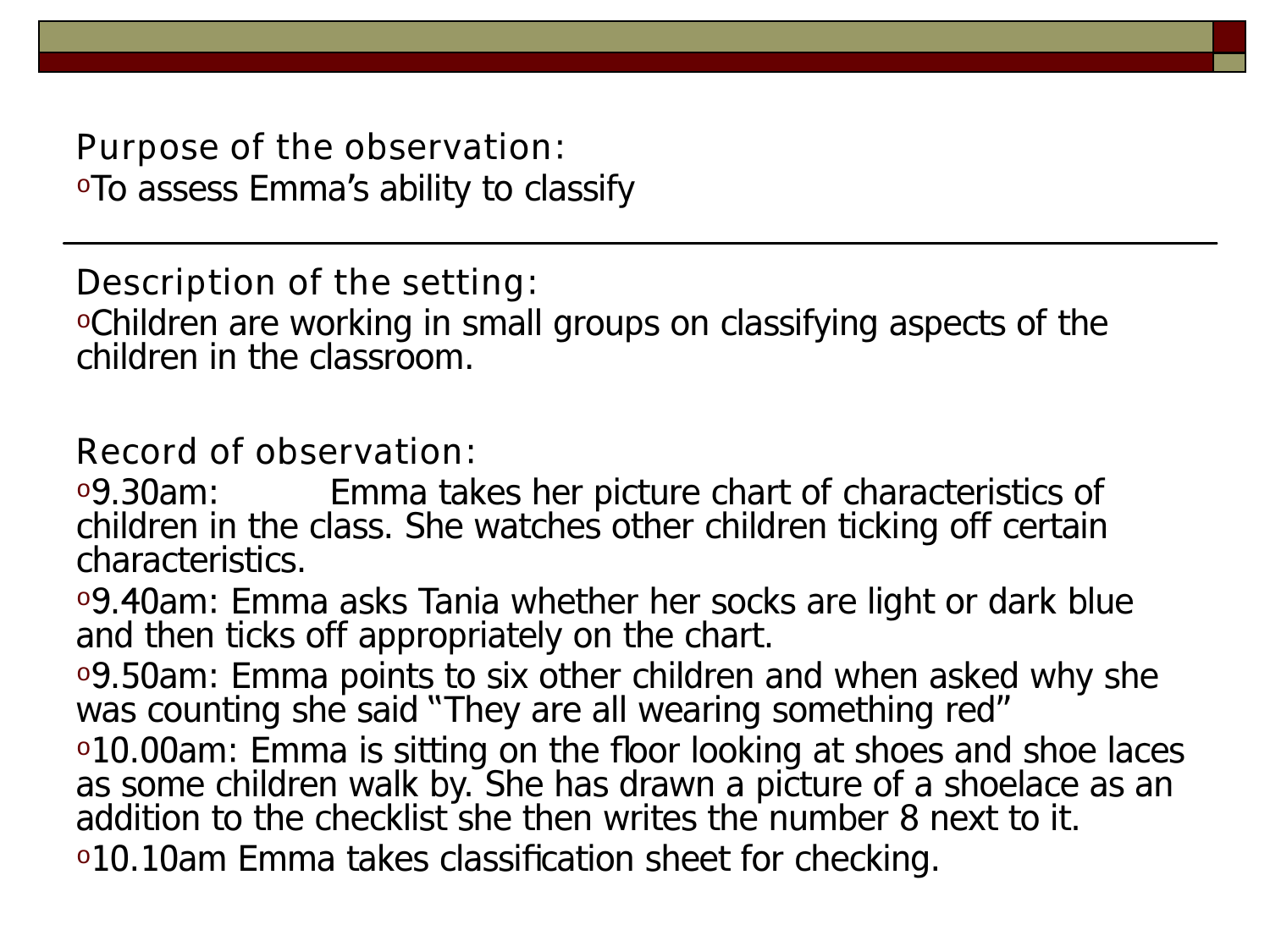

Purpose of the observation:
To assess Emma’s ability to classify

Description of the setting:
Children are working in small groups on classifying aspects of the children in the classroom.

Record of observation:
9.30am:	Emma takes her picture chart of characteristics of children in the class. She watches other children ticking off certain characteristics.
9.40am: Emma asks Tania whether her socks are light or dark blue and then ticks off appropriately on the chart.
9.50am: Emma points to six other children and when asked why she was counting she said “They are all wearing something red”
10.00am: Emma is sitting on the floor looking at shoes and shoe laces as some children walk by. She has drawn a picture of a shoelace as an addition to the checklist she then writes the number 8 next to it.
10.10am Emma takes classification sheet for checking.